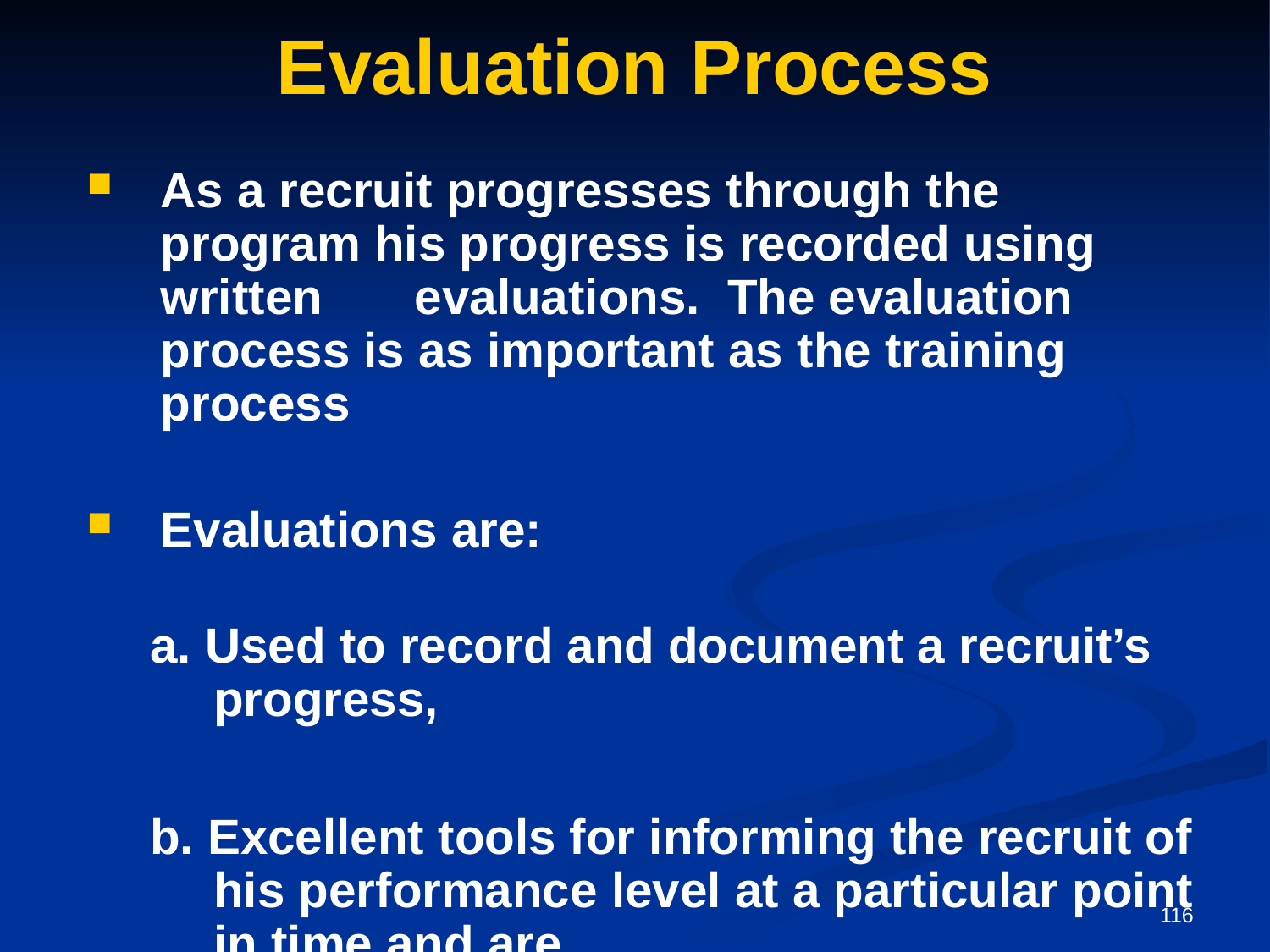

# Evaluation Process
As a recruit progresses through the program his progress is recorded using written 	evaluations.  The evaluation process is as important as the training process

Evaluations are:

a. Used to record and document a recruit’s progress,

b. Excellent tools for informing the recruit of his performance level at a particular point in time and are

116